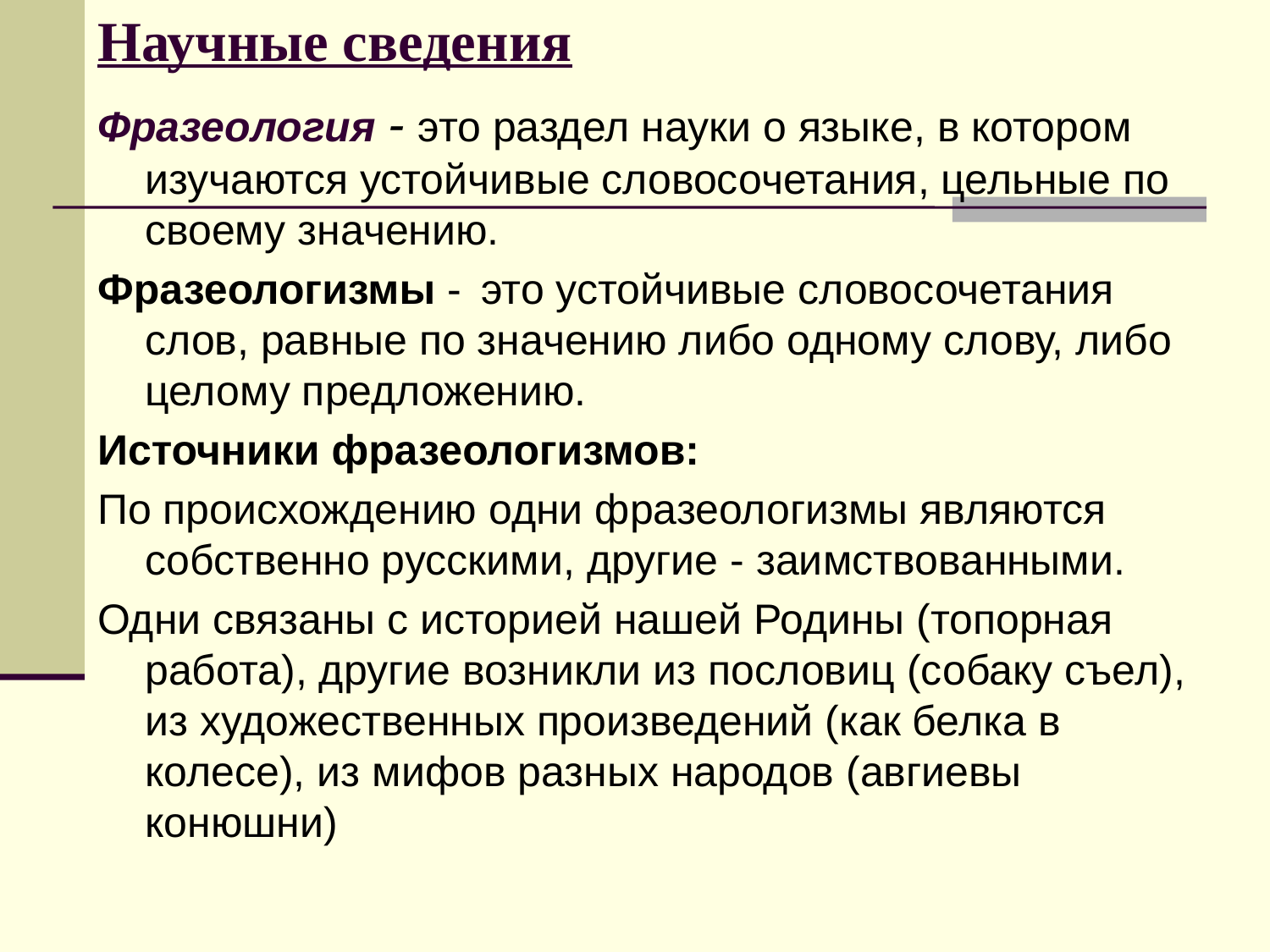

# Научные сведения
Фразеология - это раздел науки о языке, в котором изучаются устойчивые словосочетания, цельные по своему значению.
Фразеологизмы -  это устойчивые словосочетания слов, равные по значению либо одному слову, либо целому предложению.
Источники фразеологизмов:
По происхождению одни фразеологизмы являются собственно русскими, другие - заимствованными.
Одни связаны с историей нашей Родины (топорная работа), другие возникли из пословиц (собаку съел), из художественных произведений (как белка в колесе), из мифов разных народов (авгиевы конюшни)